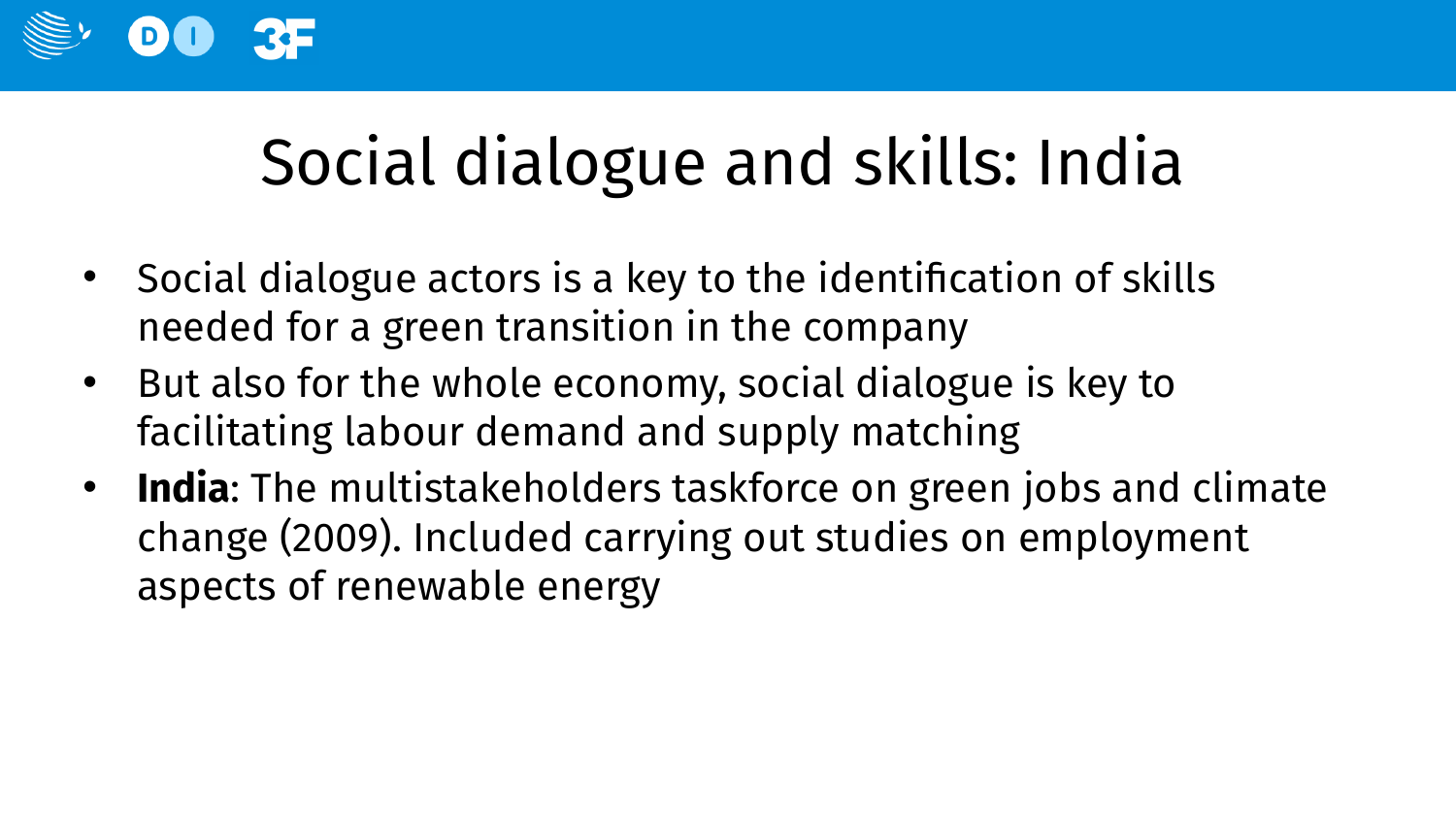

# Social dialogue and skills: India
Social dialogue actors is a key to the identification of skills needed for a green transition in the company
But also for the whole economy, social dialogue is key to facilitating labour demand and supply matching
India: The multistakeholders taskforce on green jobs and climate change (2009). Included carrying out studies on employment aspects of renewable energy